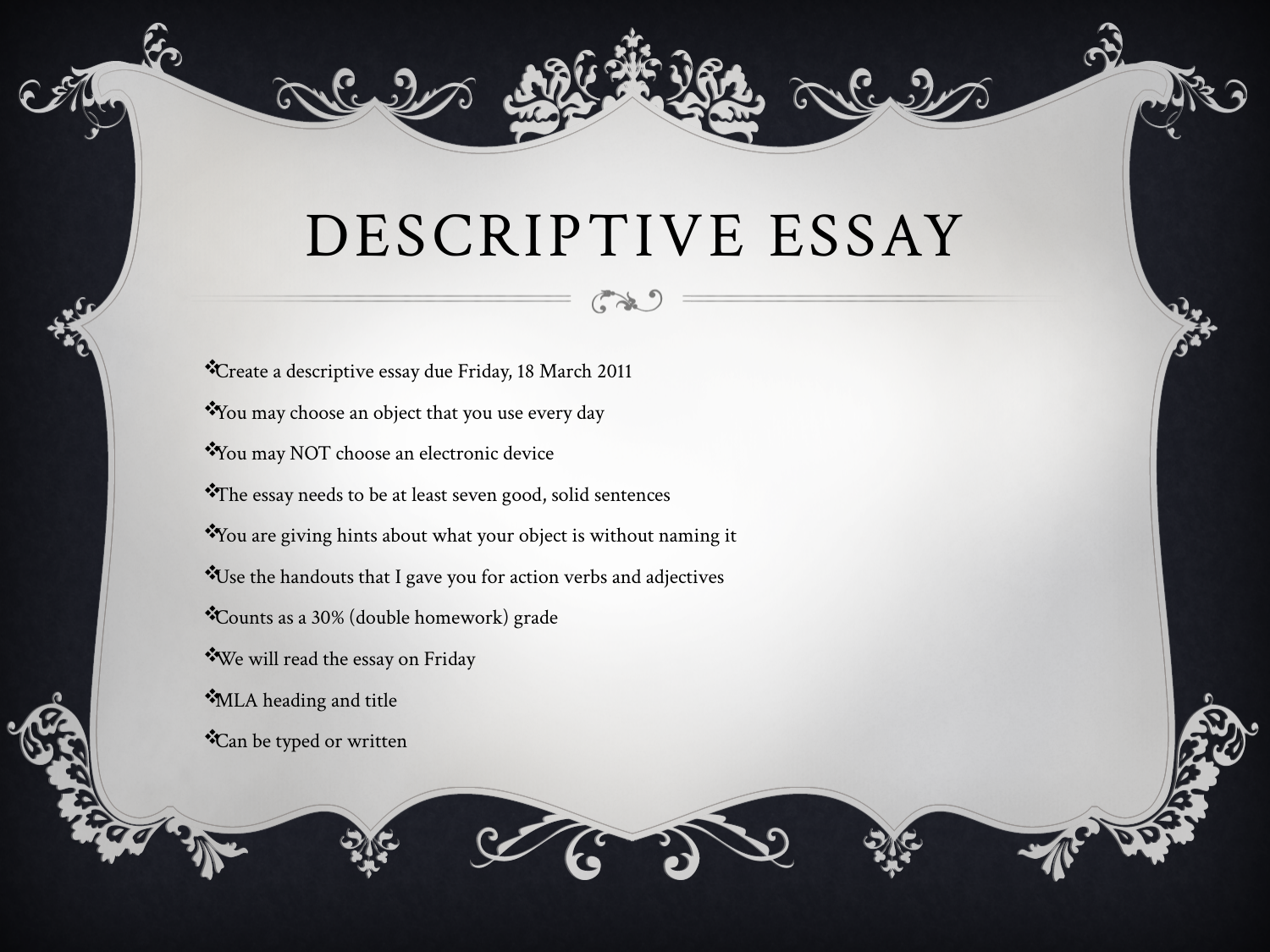

# Descriptive essay
Create a descriptive essay due Friday, 18 March 2011
You may choose an object that you use every day
You may NOT choose an electronic device
The essay needs to be at least seven good, solid sentences
You are giving hints about what your object is without naming it
Use the handouts that I gave you for action verbs and adjectives
Counts as a 30% (double homework) grade
We will read the essay on Friday
MLA heading and title
Can be typed or written